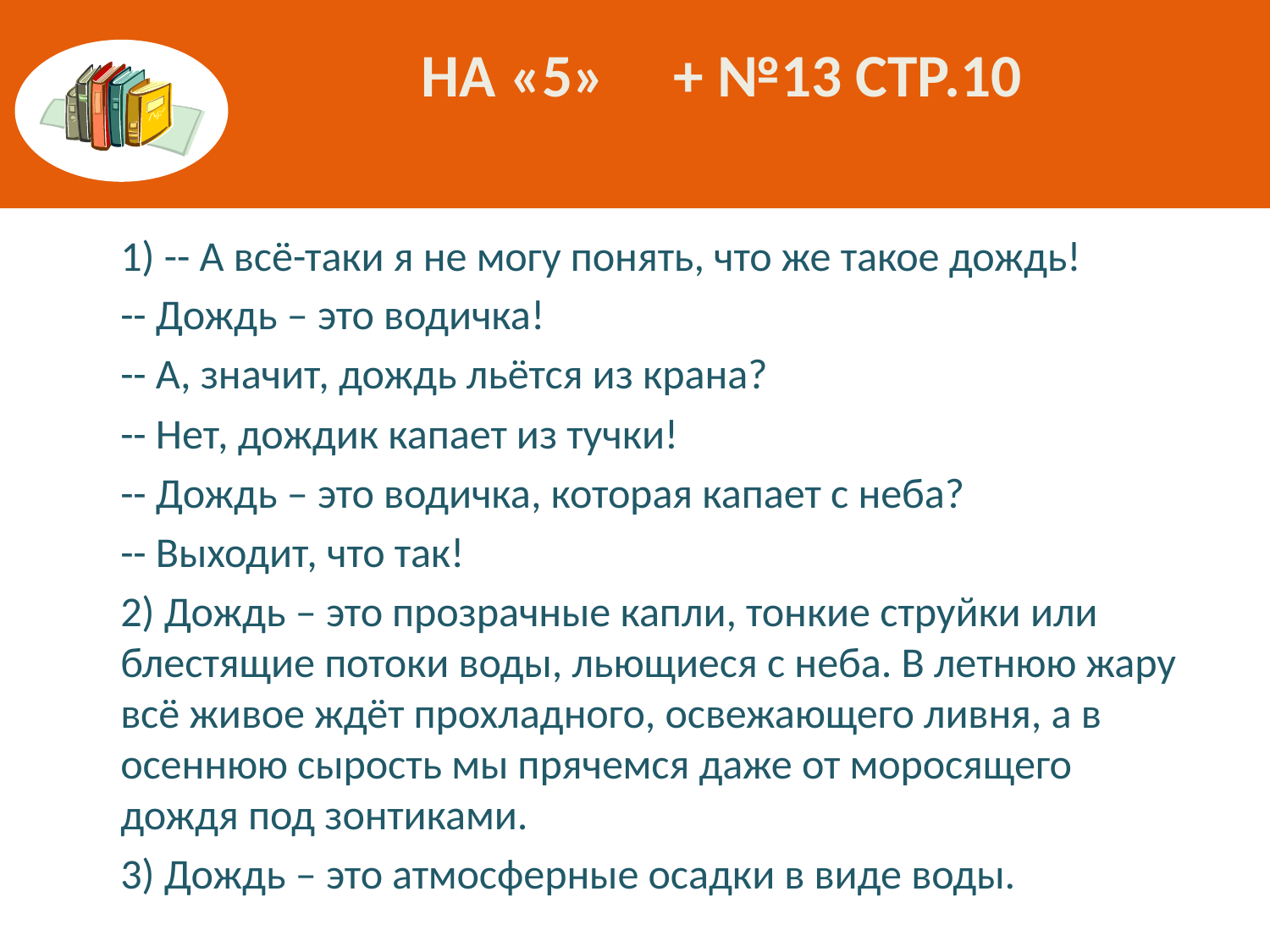

# На «5»     + №13 стр.10
		1) -- А всё-таки я не могу понять, что же такое дождь!
	-- Дождь – это водичка!
	-- А, значит, дождь льётся из крана?
	-- Нет, дождик капает из тучки!
	-- Дождь – это водичка, которая капает с неба?
	-- Выходит, что так!
	2) Дождь – это прозрачные капли, тонкие струйки или блестящие потоки воды, льющиеся с неба. В летнюю жару всё живое ждёт прохладного, освежающего ливня, а в осеннюю сырость мы прячемся даже от моросящего дождя под зонтиками.
	3) Дождь – это атмосферные осадки в виде воды.